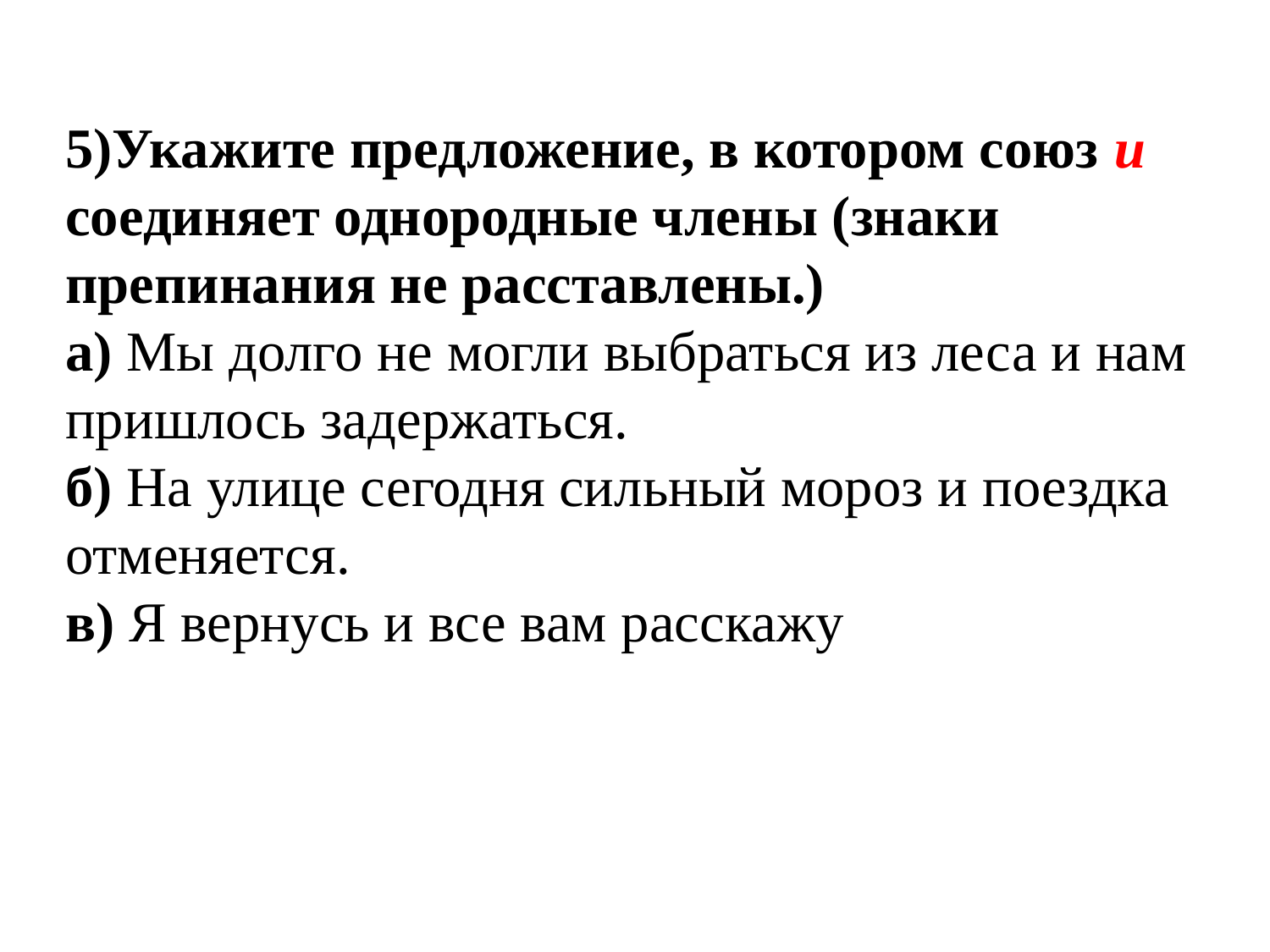

5)Укажите предложение, в котором союз и соединяет однородные члены (знаки препинания не расставлены.)
а) Мы долго не могли выбраться из леса и нам пришлось задержаться.
б) На улице сегодня сильный мороз и поездка отменяется.
в) Я вернусь и все вам расскажу